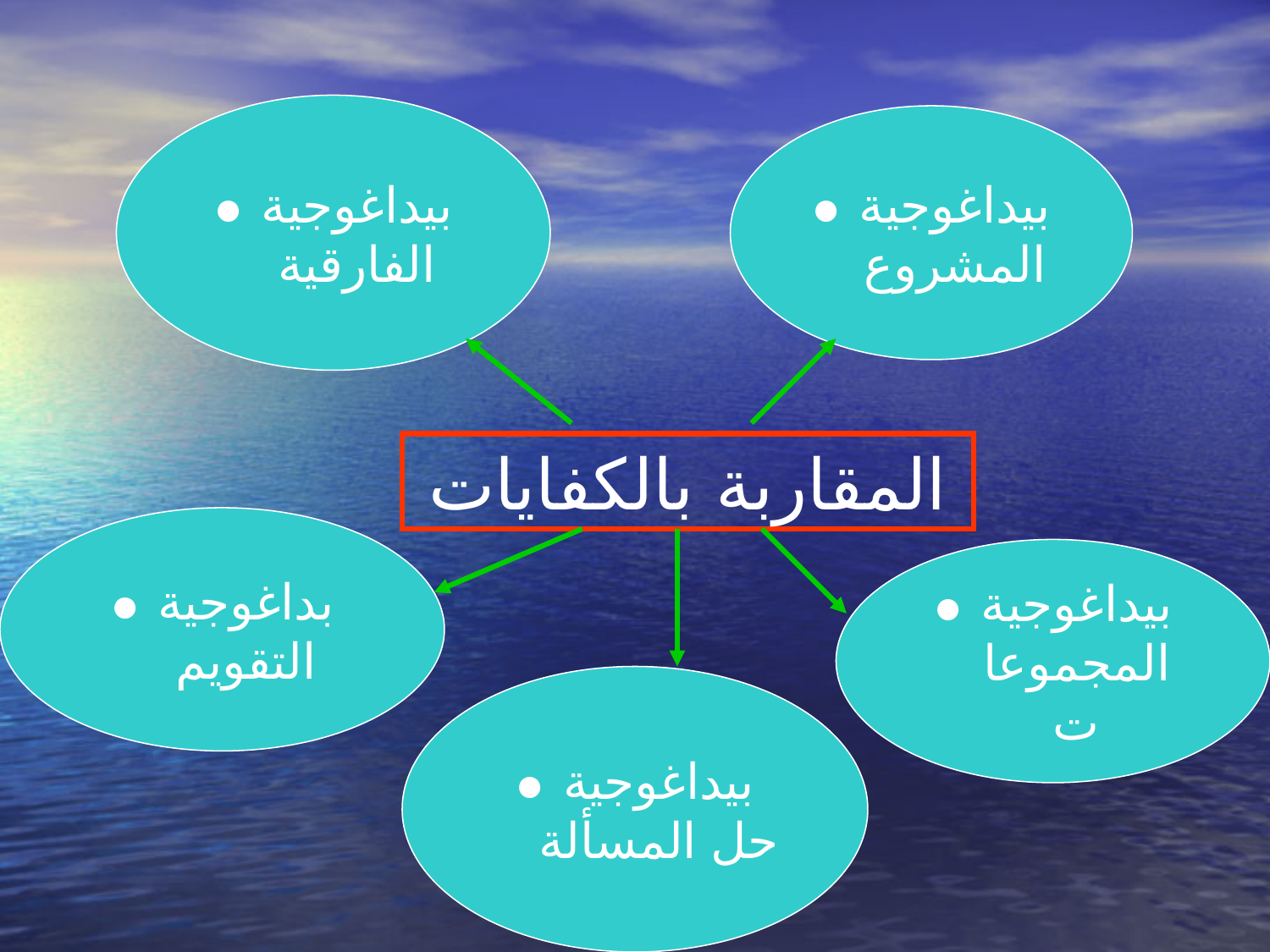

بيداغوجية الفارقية
بيداغوجية المشروع
# المقاربة بالكفايات
بداغوجية التقويم
بيداغوجية المجموعات
بيداغوجية حل المسألة